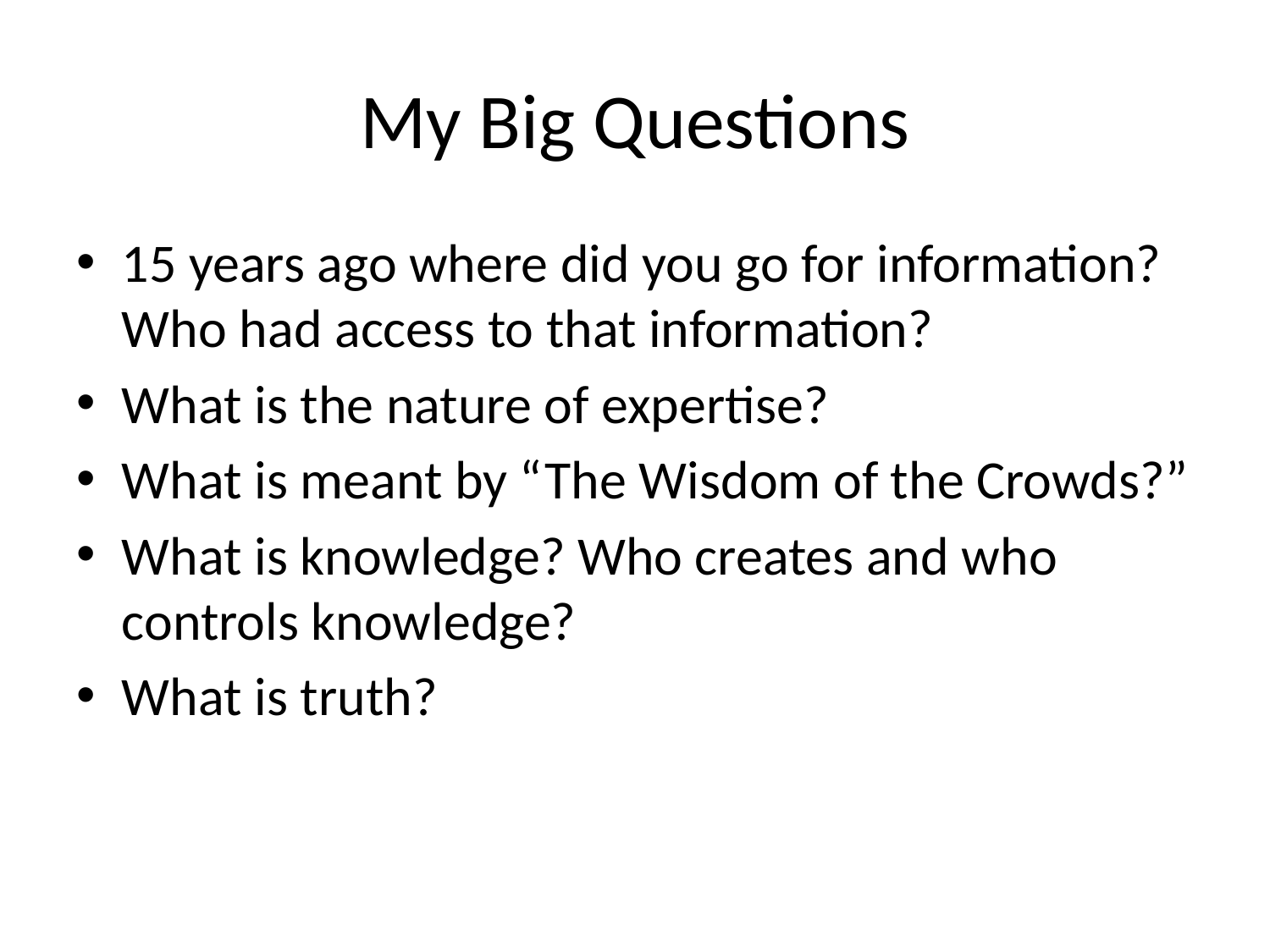

# My Big Questions
15 years ago where did you go for information?  Who had access to that information?
What is the nature of expertise?
What is meant by “The Wisdom of the Crowds?”
What is knowledge? Who creates and who controls knowledge?
What is truth?